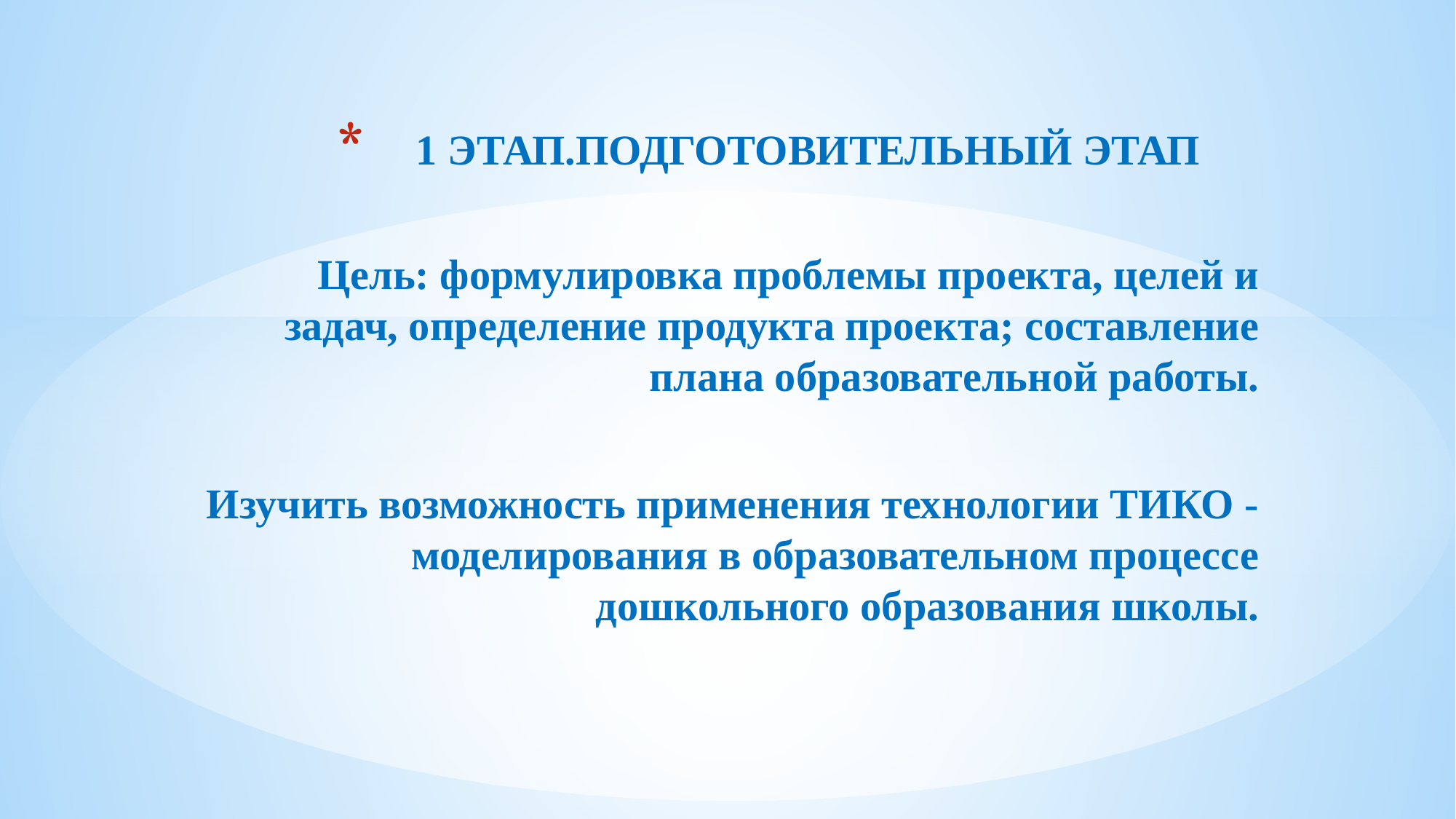

# 1 ЭТАП.ПОДГОТОВИТЕЛЬНЫЙ ЭТАП
Цель: формулировка проблемы проекта, целей и задач, определение продукта проекта; составление плана образовательной работы.

Изучить возможность применения технологии ТИКО - моделирования в образовательном процессе дошкольного образования школы.